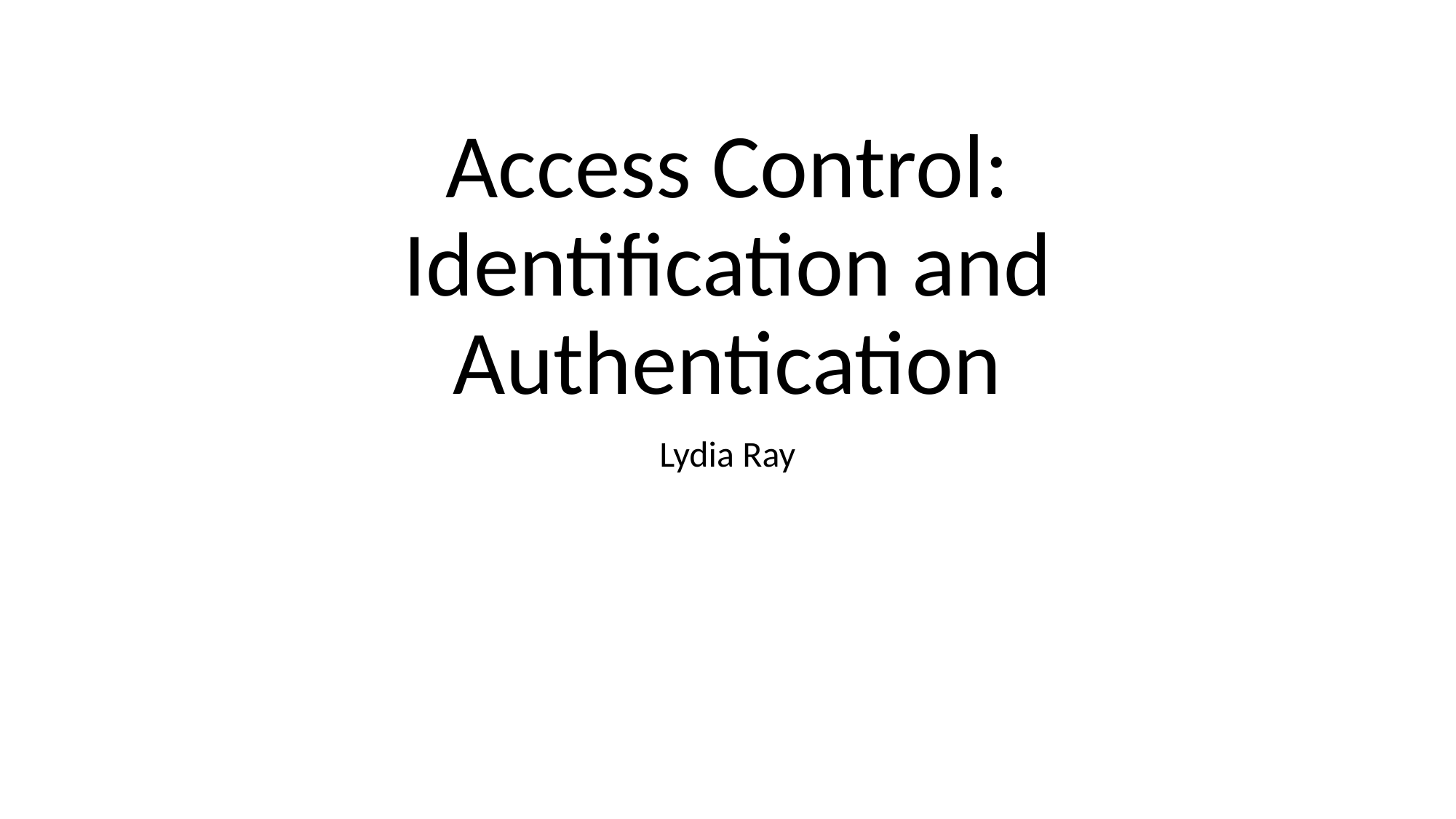

# Access Control: Identification and Authentication
Lydia Ray